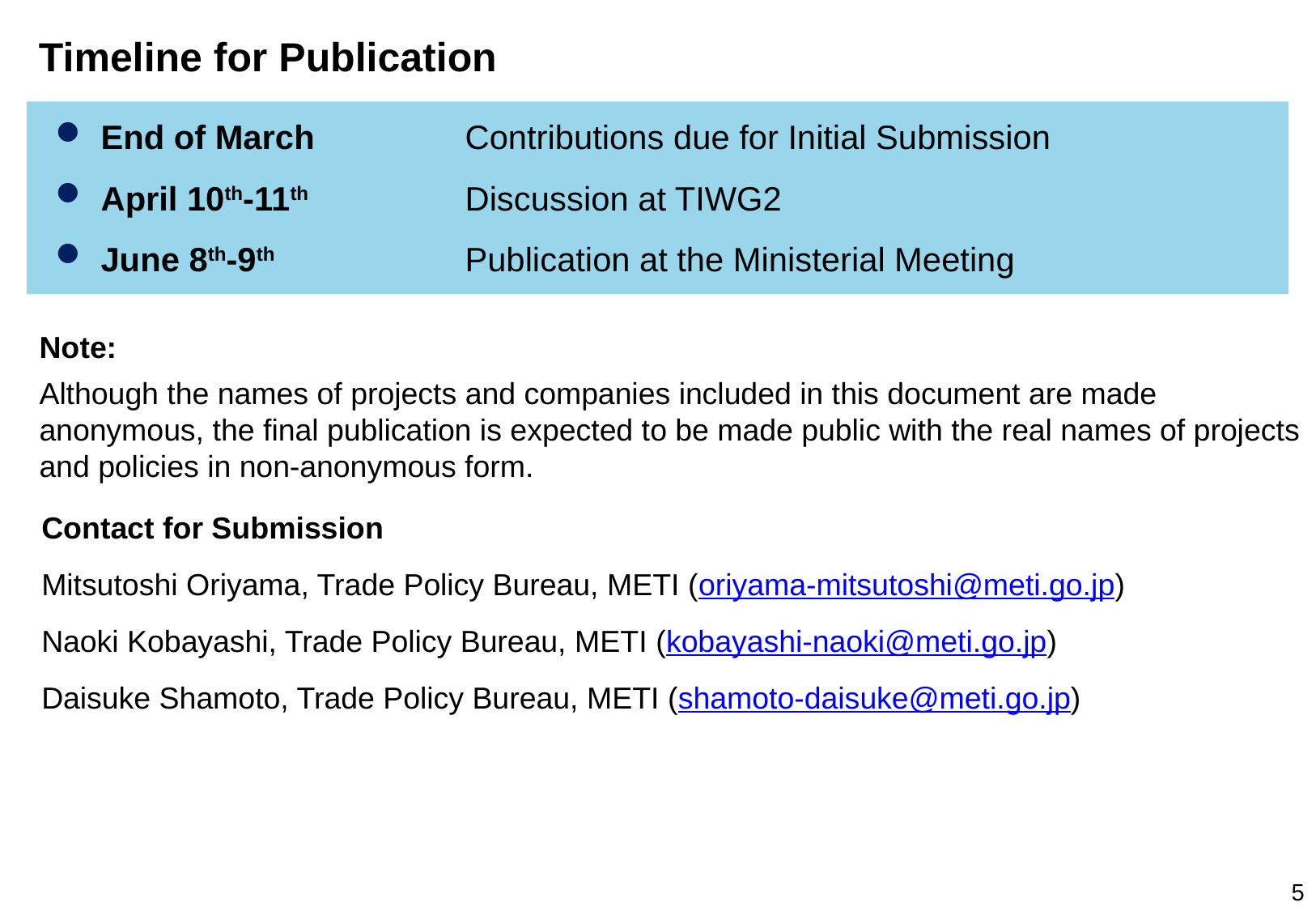

# Timeline for Publication
End of March	 	Contributions due for Initial Submission
April 10th-11th		Discussion at TIWG2
June 8th-9th		Publication at the Ministerial Meeting
Note:
Although the names of projects and companies included in this document are made anonymous, the final publication is expected to be made public with the real names of projects and policies in non-anonymous form.
Contact for Submission
Mitsutoshi Oriyama, Trade Policy Bureau, METI (oriyama-mitsutoshi@meti.go.jp)
Naoki Kobayashi, Trade Policy Bureau, METI (kobayashi-naoki@meti.go.jp)
Daisuke Shamoto, Trade Policy Bureau, METI (shamoto-daisuke@meti.go.jp)

5